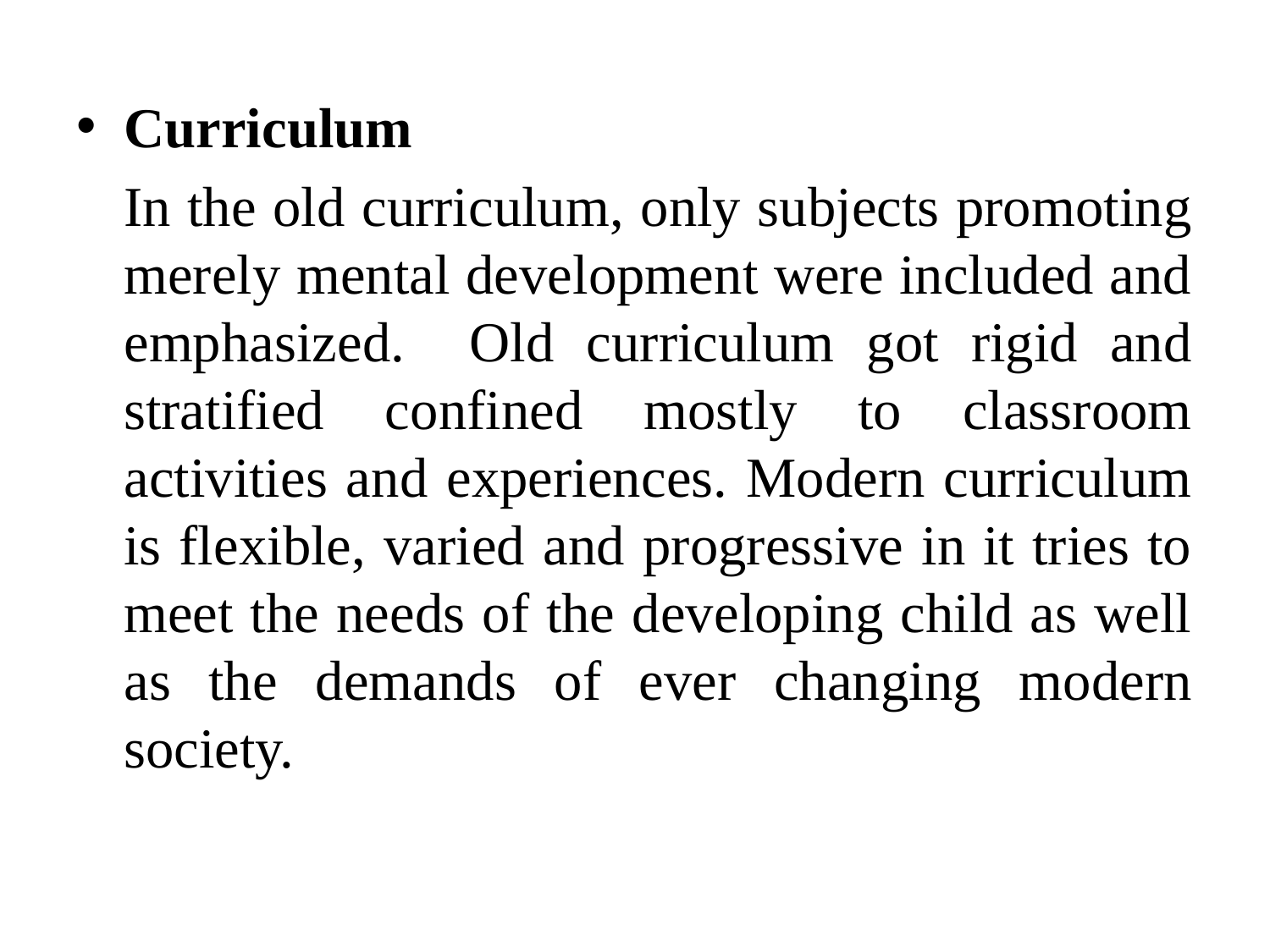

Curriculum
	In the old curriculum, only subjects promoting merely mental development were included and emphasized.  Old curriculum got rigid and stratified confined mostly to classroom activities and experiences. Modern curriculum is flexible, varied and progressive in it tries to meet the needs of the developing child as well as the demands of ever changing modern society.